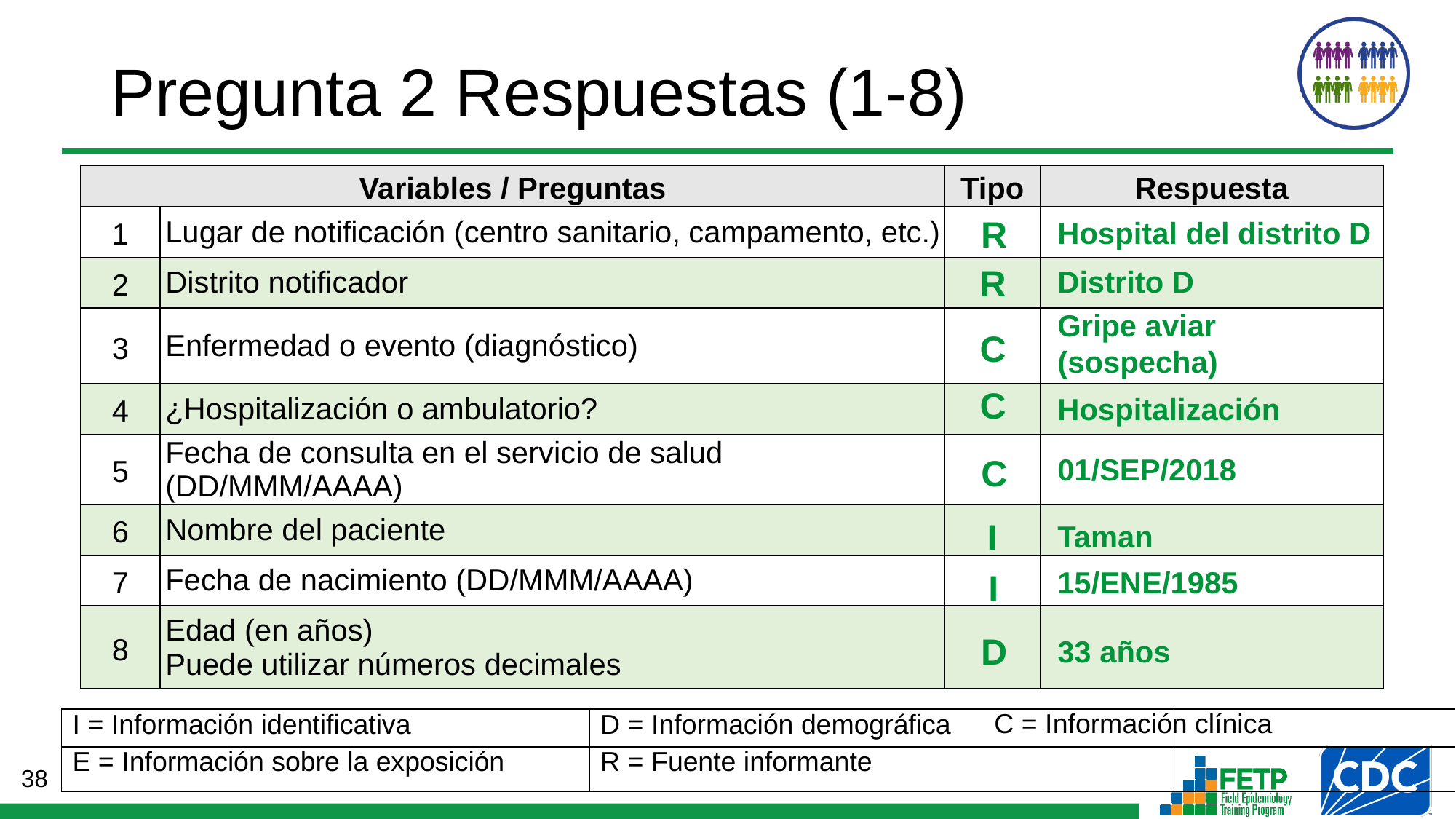

Pregunta 2 Respuestas (1-8)
| Variables / Preguntas |  | Tipo | Respuesta |
| --- | --- | --- | --- |
| 1 | Lugar de notificación (centro sanitario, campamento, etc.) |  |  |
| 2 | Distrito notificador |  |  |
| 3 | Enfermedad o evento (diagnóstico) |  |  |
| 4 | ¿Hospitalización o ambulatorio? |  |  |
| 5 | Fecha de consulta en el servicio de salud (DD/MMM/AAAA) |  |  |
| 6 | Nombre del paciente |  |  |
| 7 | Fecha de nacimiento (DD/MMM/AAAA) |  |  |
| 8 | Edad (en años) Puede utilizar números decimales |  |  |
R
Hospital del distrito D
R
Distrito D
Gripe aviar (sospecha)
C
C
Hospitalización
C
01/SEP/2018
I
Taman
15/ENE/1985
I
D
33 años
C = Información clínica

| I = Información identificativa | D = Información demográfica |  |
| --- | --- | --- |
| E = Información sobre la exposición | R = Fuente informante |  |